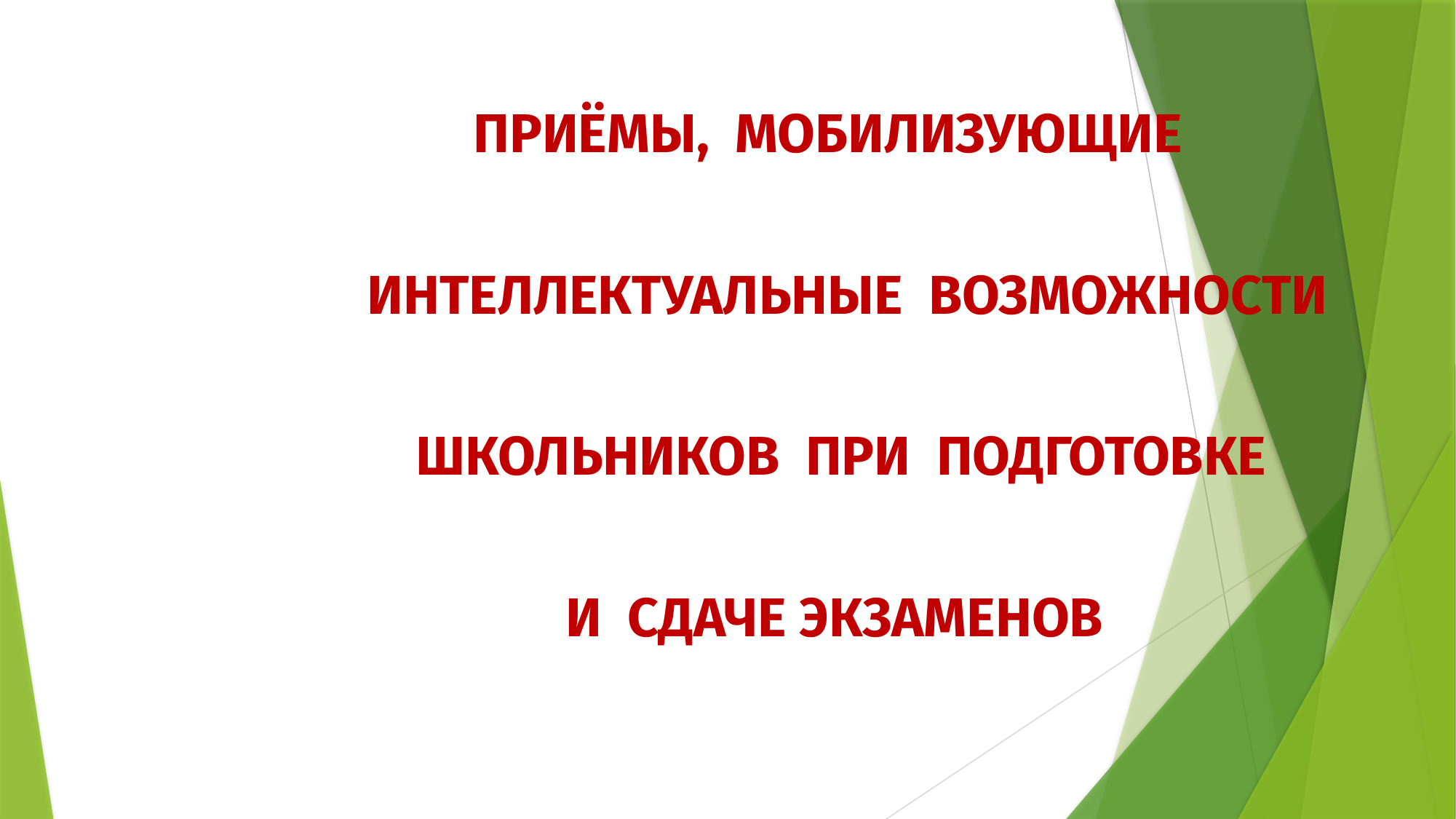

ПРИЁМЫ,  МОБИЛИЗУЮЩИЕ

 ИНТЕЛЛЕКТУАЛЬНЫЕ  ВОЗМОЖНОСТИ

 ШКОЛЬНИКОВ  ПРИ  ПОДГОТОВКЕ

И  СДАЧЕ ЭКЗАМЕНОВ